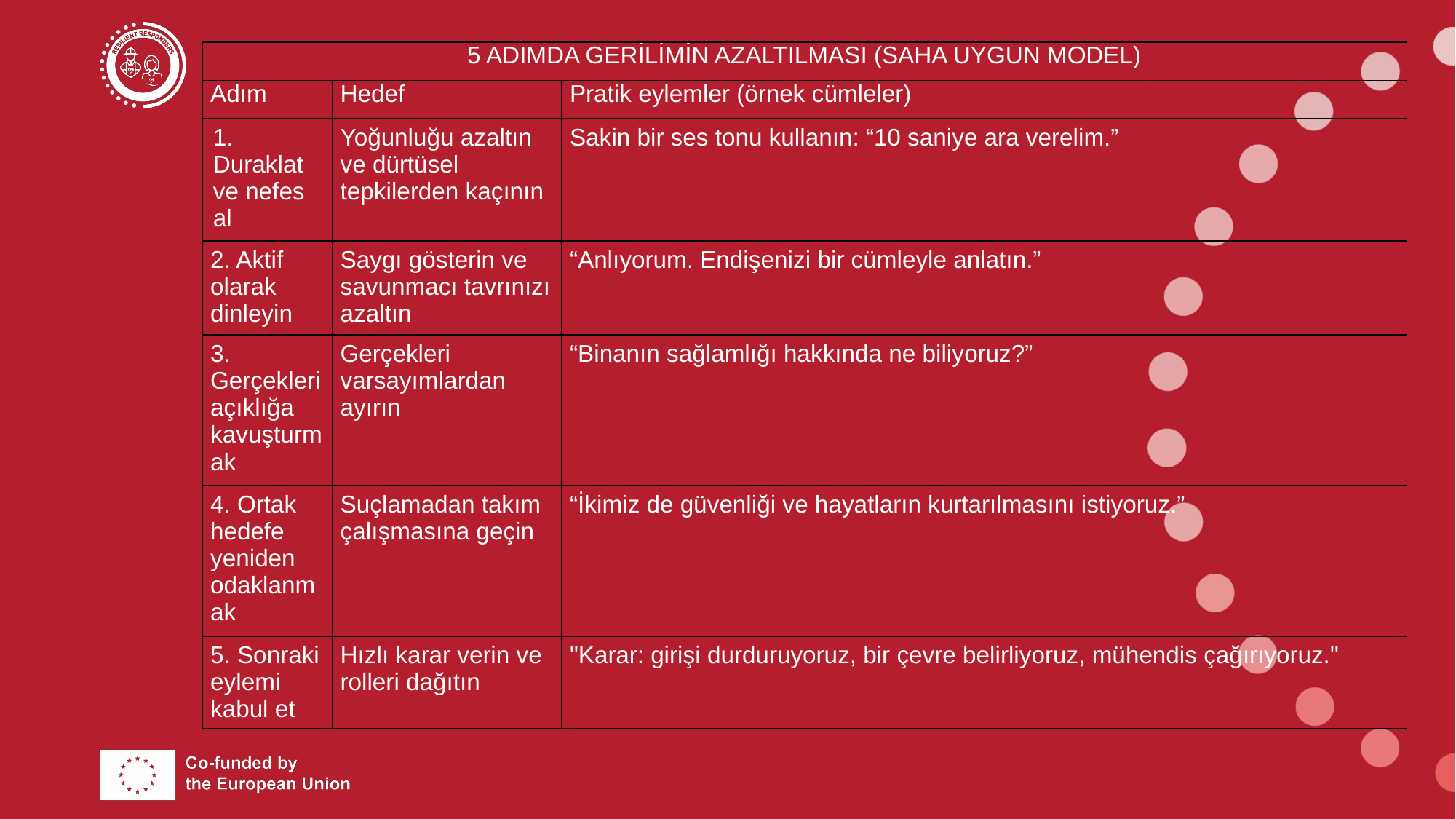

| 5 ADIMDA GERİLİMİN AZALTILMASI (SAHA UYGUN MODEL) |  |  |
| --- | --- | --- |
| Adım | Hedef | Pratik eylemler (örnek cümleler) |
| 1. Duraklat ve nefes al | Yoğunluğu azaltın ve dürtüsel tepkilerden kaçının | Sakin bir ses tonu kullanın: “10 saniye ara verelim.” |
| 2. Aktif olarak dinleyin | Saygı gösterin ve savunmacı tavrınızı azaltın | “Anlıyorum. Endişenizi bir cümleyle anlatın.” |
| 3. Gerçekleri açıklığa kavuşturmak | Gerçekleri varsayımlardan ayırın | “Binanın sağlamlığı hakkında ne biliyoruz?” |
| 4. Ortak hedefe yeniden odaklanmak | Suçlamadan takım çalışmasına geçin | “İkimiz de güvenliği ve hayatların kurtarılmasını istiyoruz.” |
| 5. Sonraki eylemi kabul et | Hızlı karar verin ve rolleri dağıtın | "Karar: girişi durduruyoruz, bir çevre belirliyoruz, mühendis çağırıyoruz." |